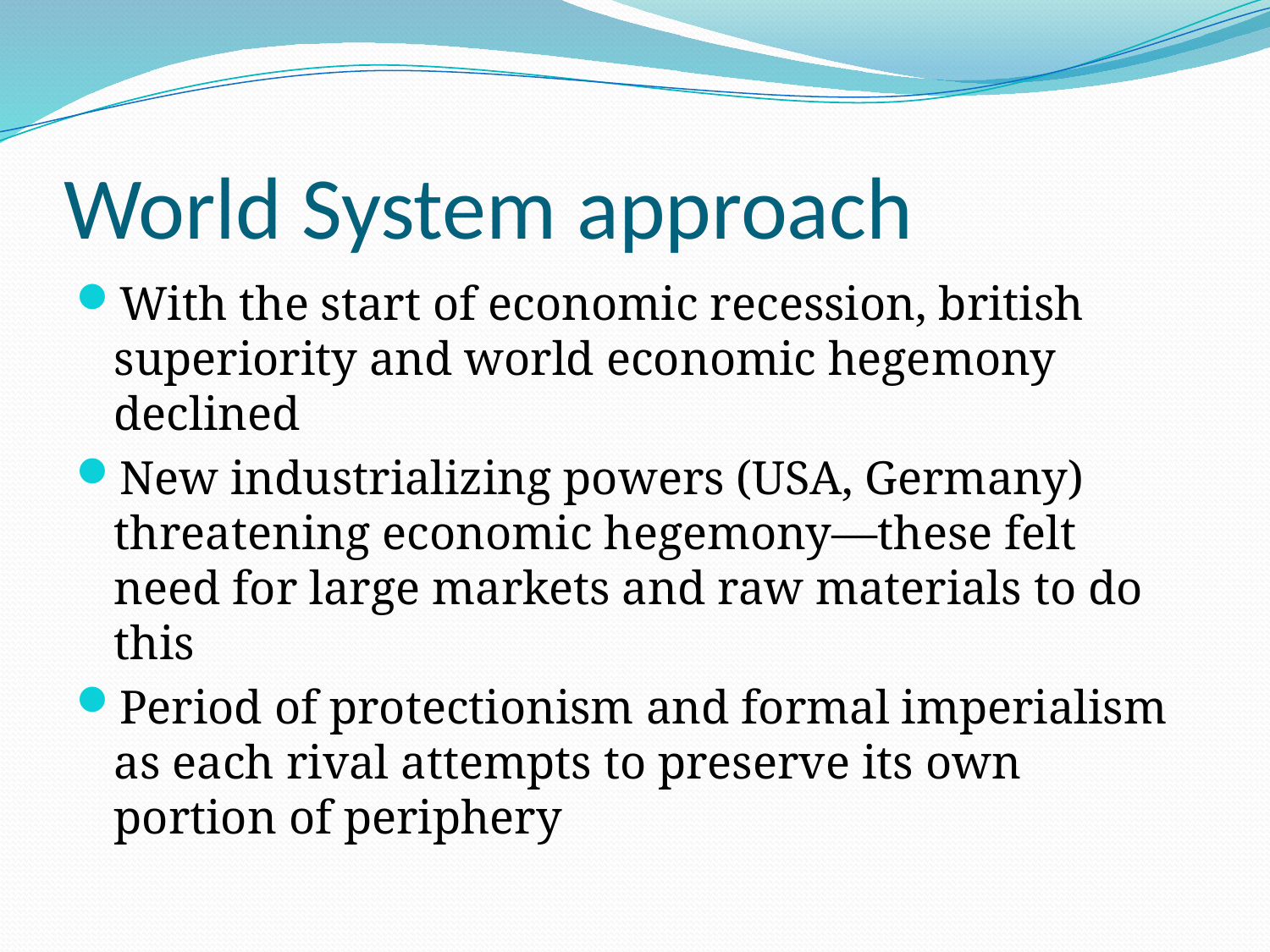

# World System approach
With the start of economic recession, british superiority and world economic hegemony declined
New industrializing powers (USA, Germany) threatening economic hegemony—these felt need for large markets and raw materials to do this
Period of protectionism and formal imperialism as each rival attempts to preserve its own portion of periphery